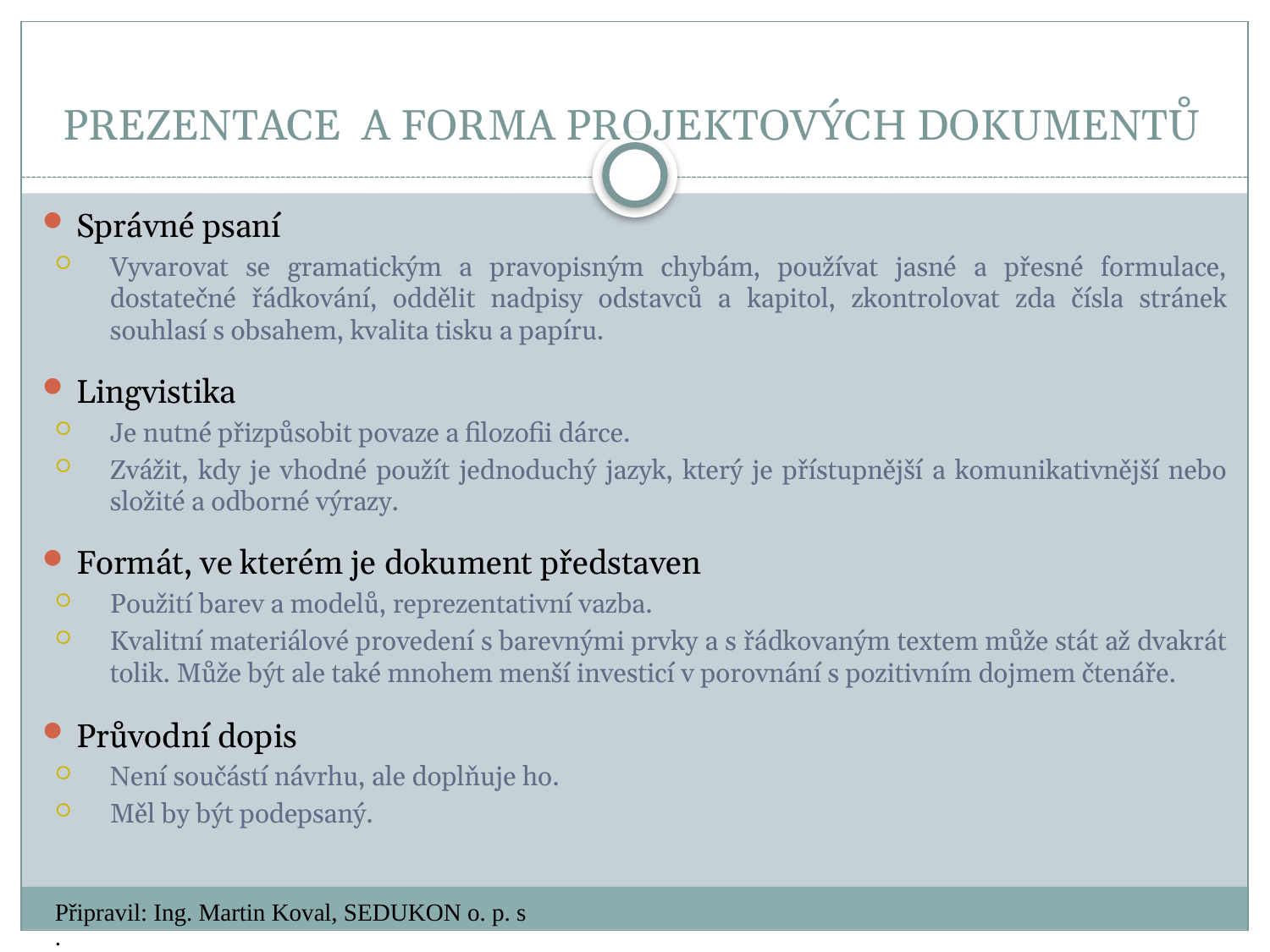

# PREZENTACE  A FORMA PROJEKTOVÝCH DOKUMENTŮ
Správné psaní
Vyvarovat se gramatickým a pravopisným chybám, používat jasné a přesné formulace, dostatečné řádkování, oddělit nadpisy odstavců a kapitol, zkontrolovat zda čísla stránek souhlasí s obsahem, kvalita tisku a papíru.

Lingvistika
Je nutné přizpůsobit povaze a filozofii dárce.
Zvážit, kdy je vhodné použít jednoduchý jazyk, který je přístupnější a komunikativnější nebo složité a odborné výrazy.

Formát, ve kterém je dokument představen
Použití barev a modelů, reprezentativní vazba.
Kvalitní materiálové provedení s barevnými prvky a s řádkovaným textem může stát až dvakrát tolik. Může být ale také mnohem menší investicí v porovnání s pozitivním dojmem čtenáře.

Průvodní dopis
Není součástí návrhu, ale doplňuje ho.
Měl by být podepsaný.

Připravil: Ing. Martin Koval, SEDUKON o. p. s.